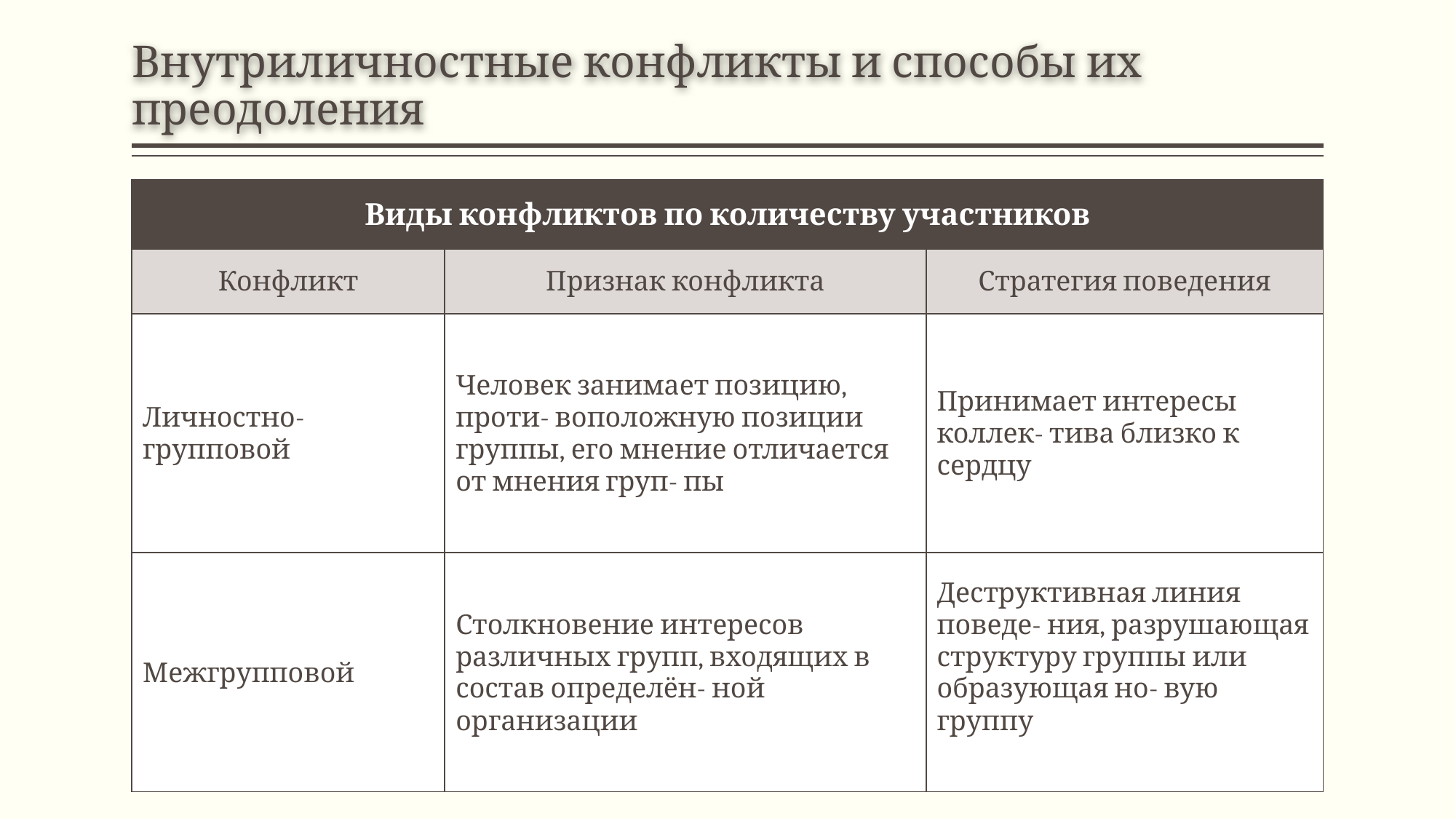

# Внутриличностные конфликты и способы их преодоления
| Виды конфликтов по количеству участников |  |  |
| --- | --- | --- |
| Конфликт | Признак конфликта | Стратегия поведения |
| Личностно-групповой | Человек занимает позицию, проти- воположную позиции группы, его мнение отличается от мнения груп- пы | Принимает интересы коллек- тива близко к сердцу |
| Межгрупповой | Столкновение интересов различных групп, входящих в состав определён- ной организации | Деструктивная линия поведе- ния, разрушающая структуру группы или образующая но- вую группу |